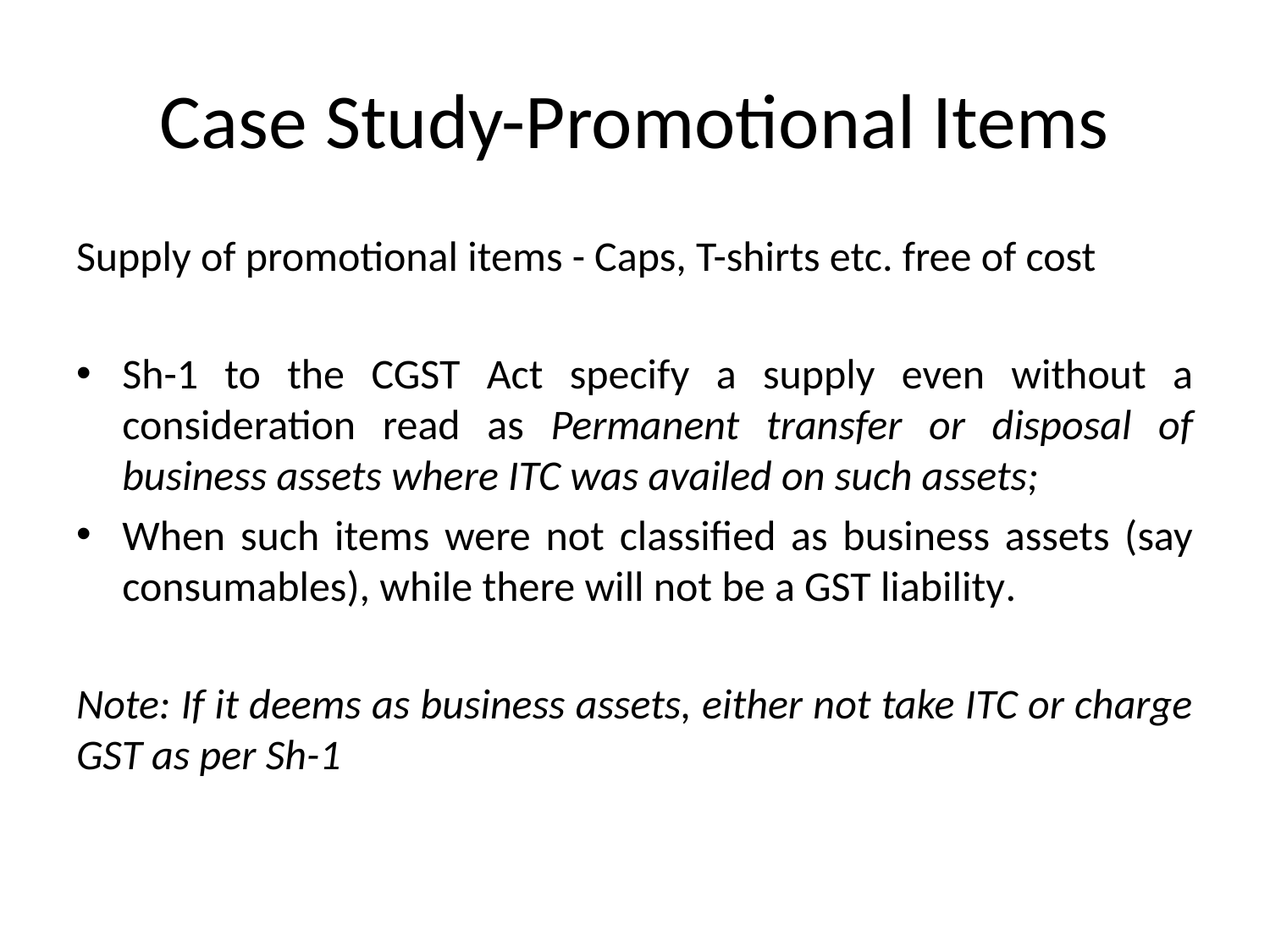

# Case Study-Promotional Items
Supply of promotional items - Caps, T-shirts etc. free of cost

Sh-1 to the CGST Act specify a supply even without a consideration read as Permanent transfer or disposal of business assets where ITC was availed on such assets;
When such items were not classified as business assets (say consumables), while there will not be a GST liability.

Note: If it deems as business assets, either not take ITC or charge GST as per Sh-1